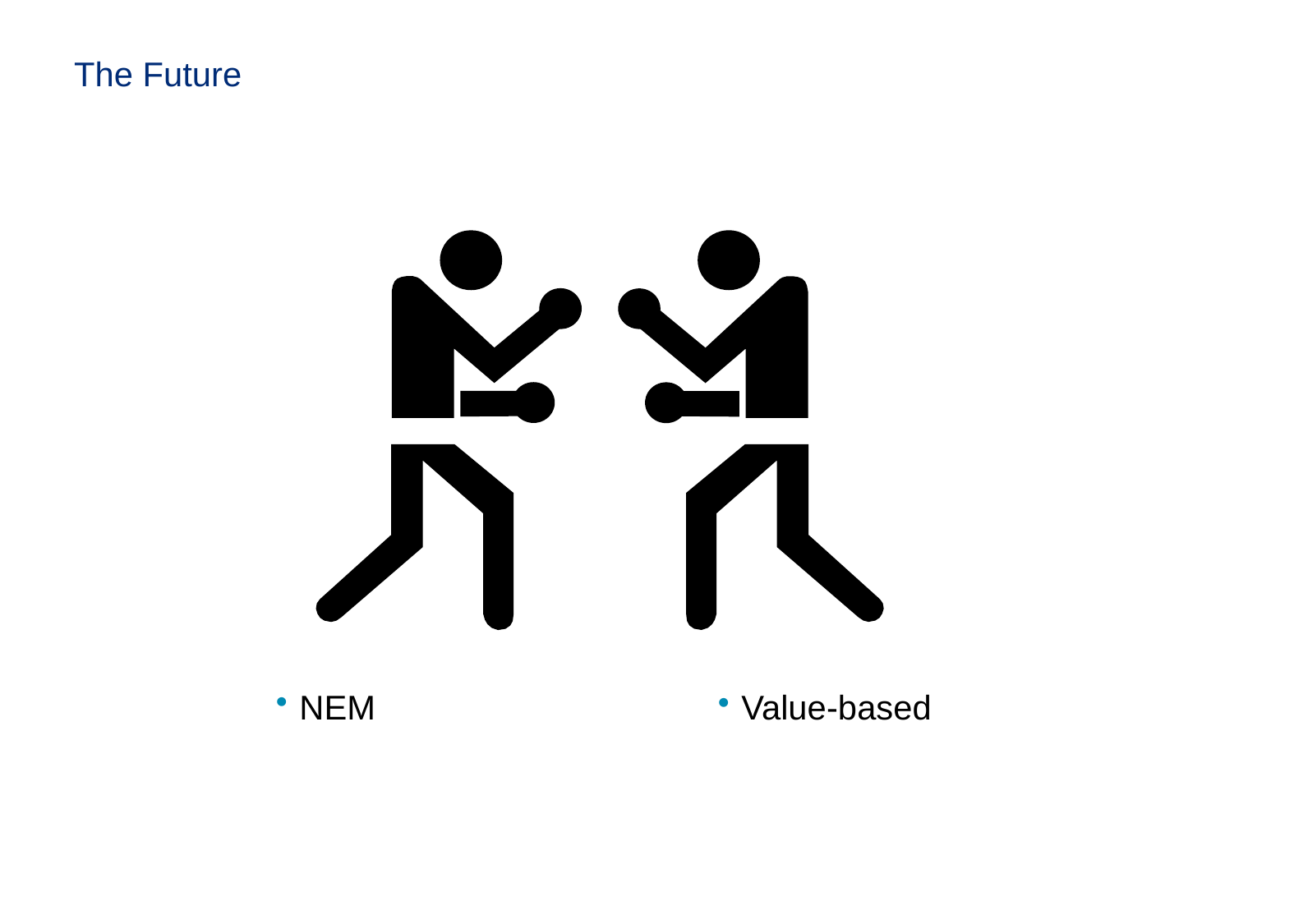

The Great Debate: Market Design to Assure Resource Adequacy
The Future

NEM
Value-based